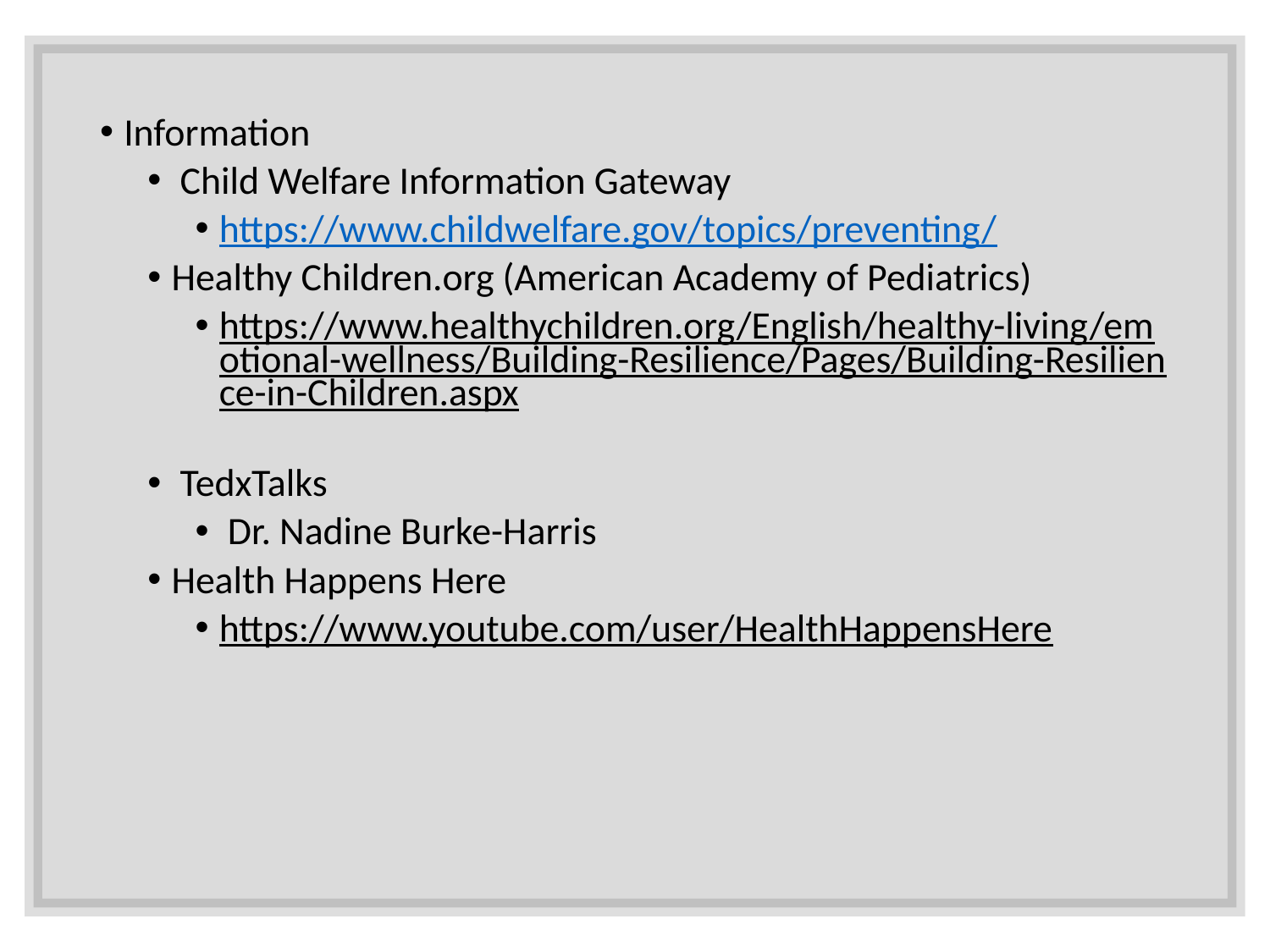

Information
 Child Welfare Information Gateway
https://www.childwelfare.gov/topics/preventing/
Healthy Children.org (American Academy of Pediatrics)
https://www.healthychildren.org/English/healthy-living/emotional-wellness/Building-Resilience/Pages/Building-Resilience-in-Children.aspx
 TedxTalks
 Dr. Nadine Burke-Harris
Health Happens Here
https://www.youtube.com/user/HealthHappensHere